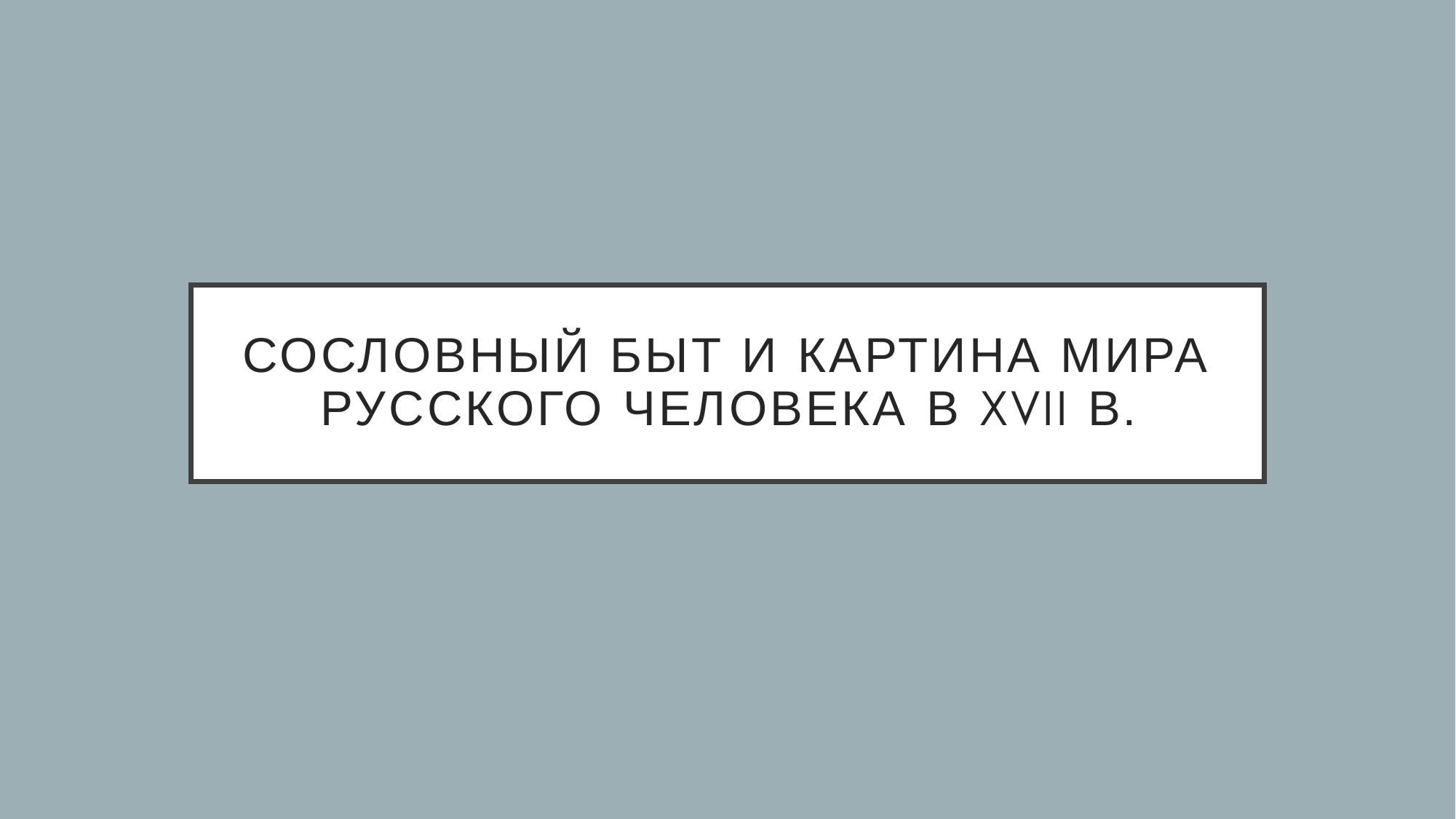

# СОСЛОВНЫЙ БЫТ И КАРТИНА МИРА РУССКОГО ЧЕЛОВЕКА В XVII в.